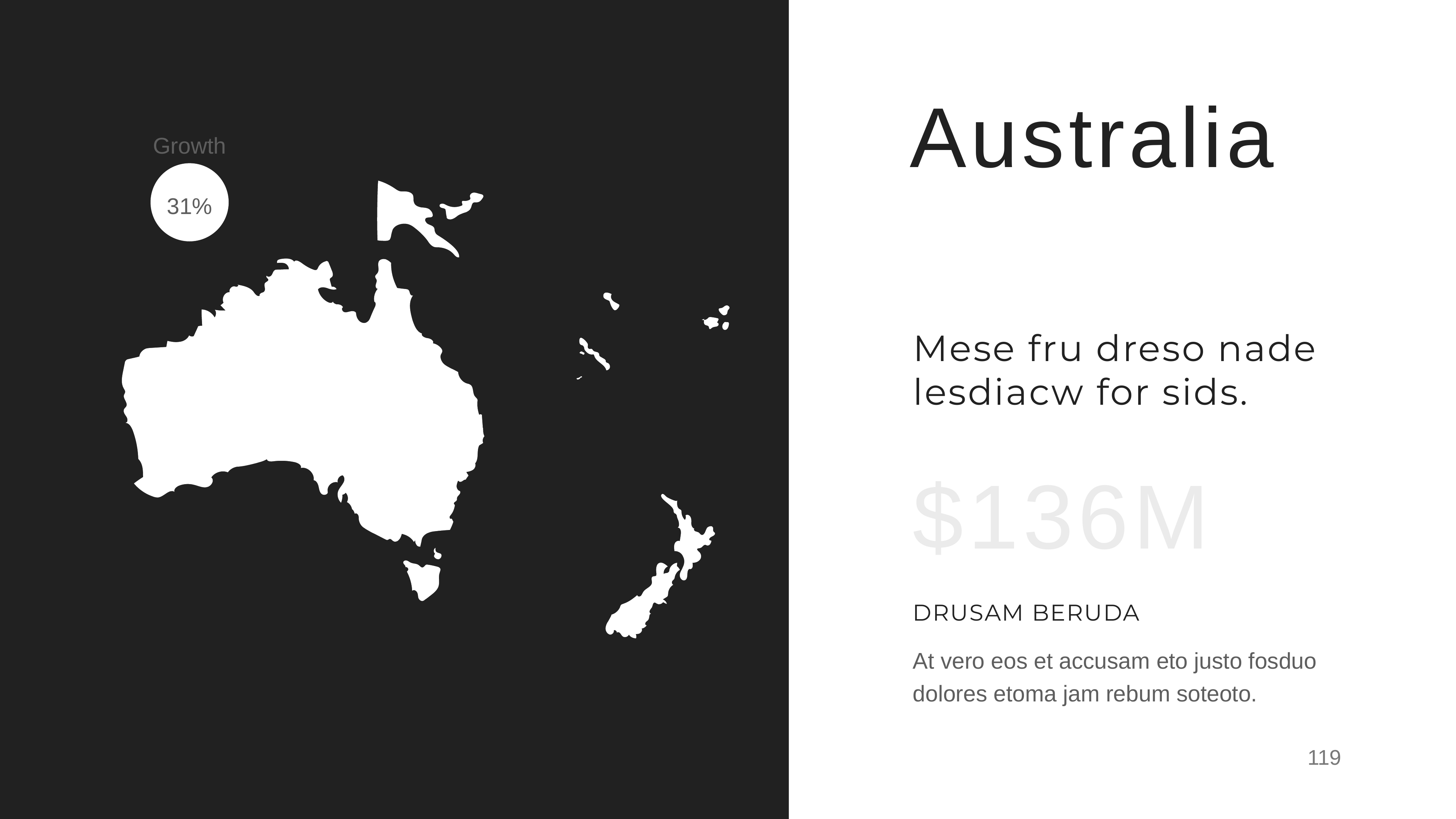

# Australia
Growth

31%

Mese fru dreso nade lesdiacw for sids.

$136M
DRUSAM BERUDA
At vero eos et accusam eto justo fosduo dolores etoma jam rebum soteoto.
119